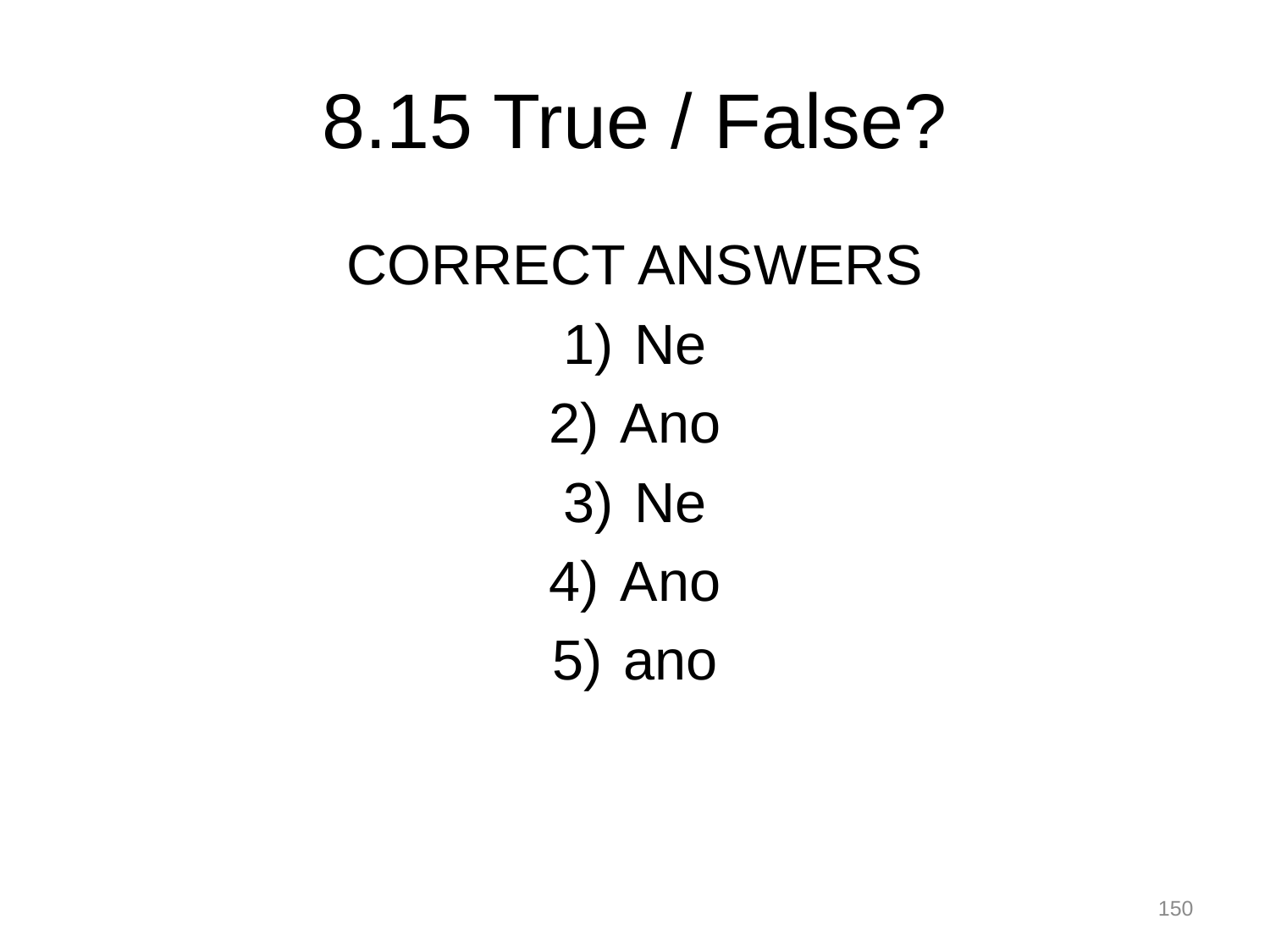

# 8.15 True / False?
CORRECT ANSWERS
Ne
Ano
Ne
Ano
ano
150